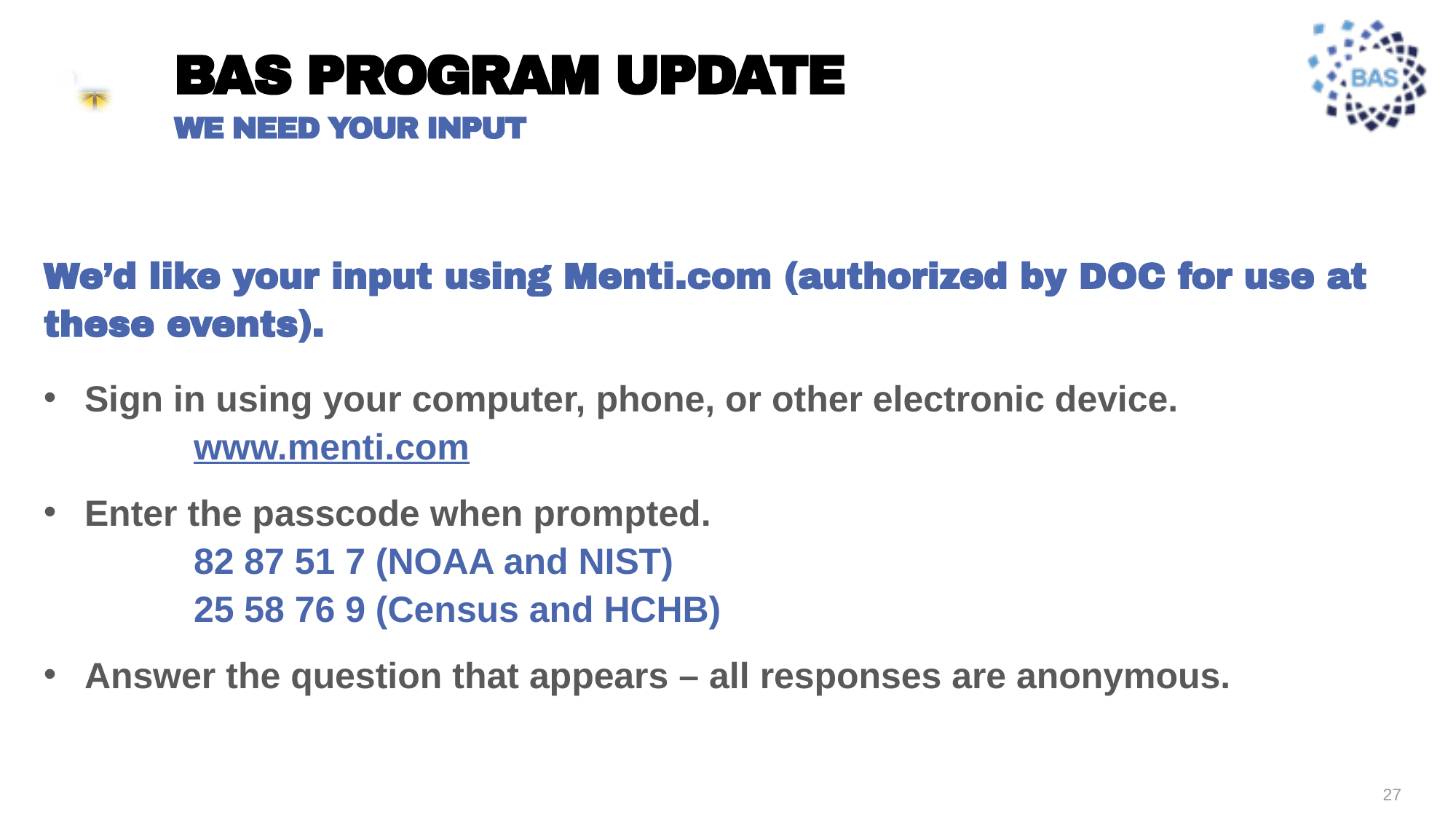

# Bas program update
We need your input
We’d like your input using Menti.com (authorized by DOC for use at these events).
Sign in using your computer, phone, or other electronic device.
	www.menti.com
Enter the passcode when prompted.
	82 87 51 7 (NOAA and NIST)
	25 58 76 9 (Census and HCHB)
Answer the question that appears – all responses are anonymous.